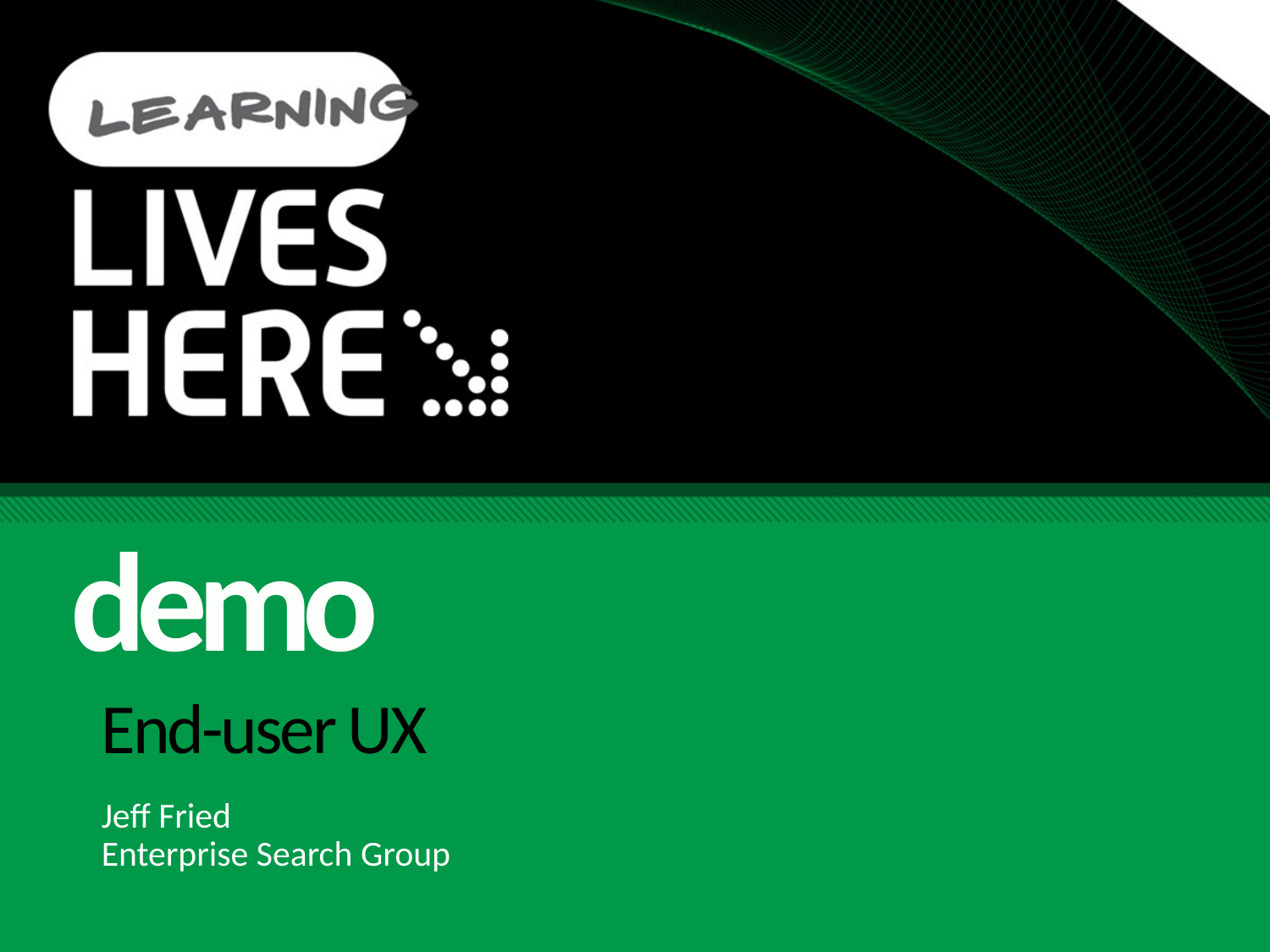

demo
# End-user UX
Jeff Fried
Enterprise Search Group